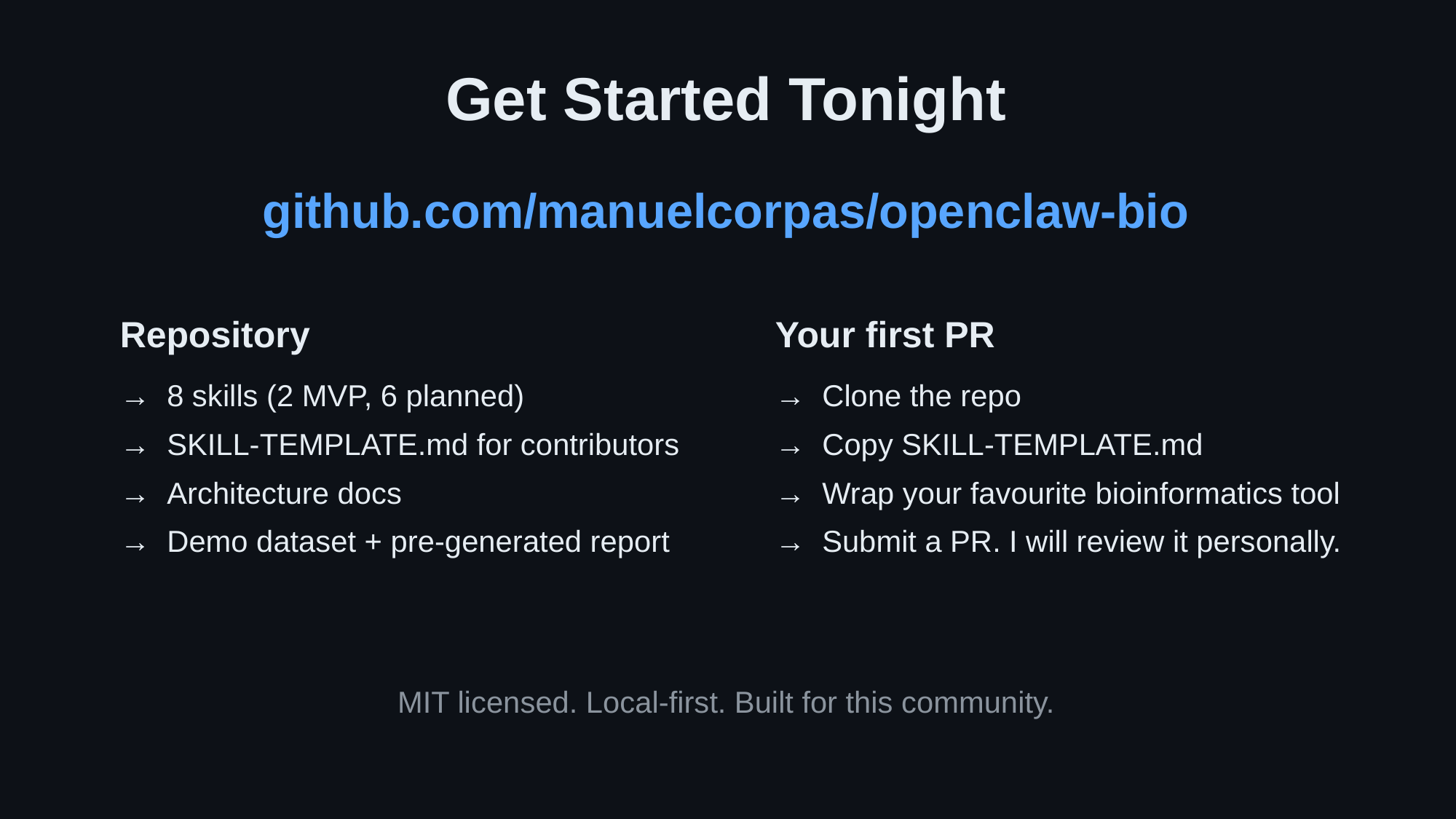

Get Started Tonight
github.com/manuelcorpas/openclaw-bio
Repository
Your first PR
→  8 skills (2 MVP, 6 planned)
→  SKILL-TEMPLATE.md for contributors
→  Architecture docs
→  Demo dataset + pre-generated report
→  Clone the repo
→  Copy SKILL-TEMPLATE.md
→  Wrap your favourite bioinformatics tool
→  Submit a PR. I will review it personally.
MIT licensed. Local-first. Built for this community.